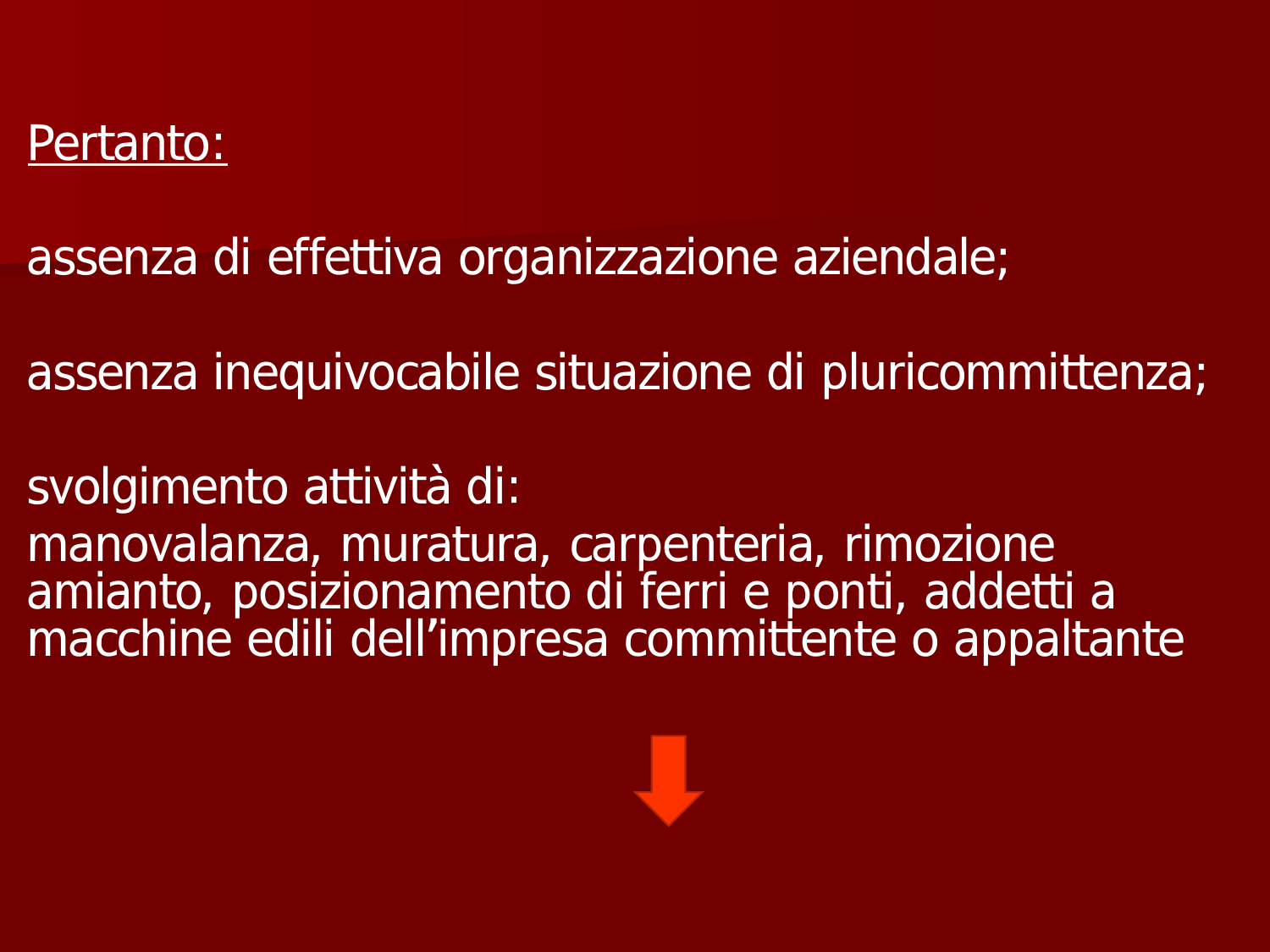

Pertanto:

assenza di effettiva organizzazione aziendale;

assenza inequivocabile situazione di pluricommittenza;

svolgimento attività di:
manovalanza, muratura, carpenteria, rimozione amianto, posizionamento di ferri e ponti, addetti a macchine edili dell’impresa committente o appaltante